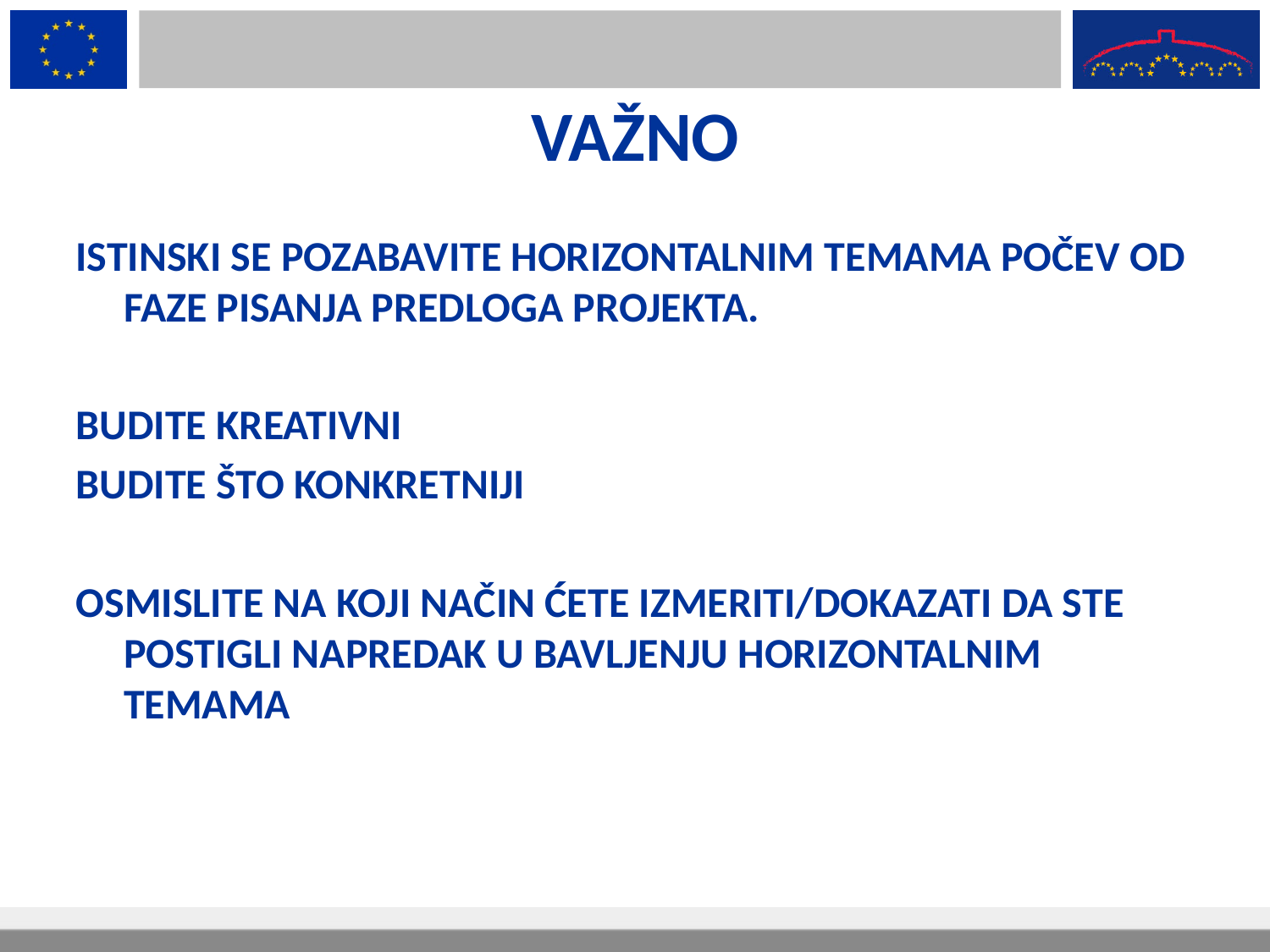

# VAŽNO
ISTINSKI SE POZABAVITE HORIZONTALNIM TEMAMA POČEV OD FAZE PISANJA PREDLOGA PROJEKTA.

BUDITE KREATIVNI
BUDITE ŠTO KONKRETNIJI

OSMISLITE NA KOJI NAČIN ĆETE IZMERITI/DOKAZATI DA STE POSTIGLI NAPREDAK U BAVLJENJU HORIZONTALNIM TEMAMA